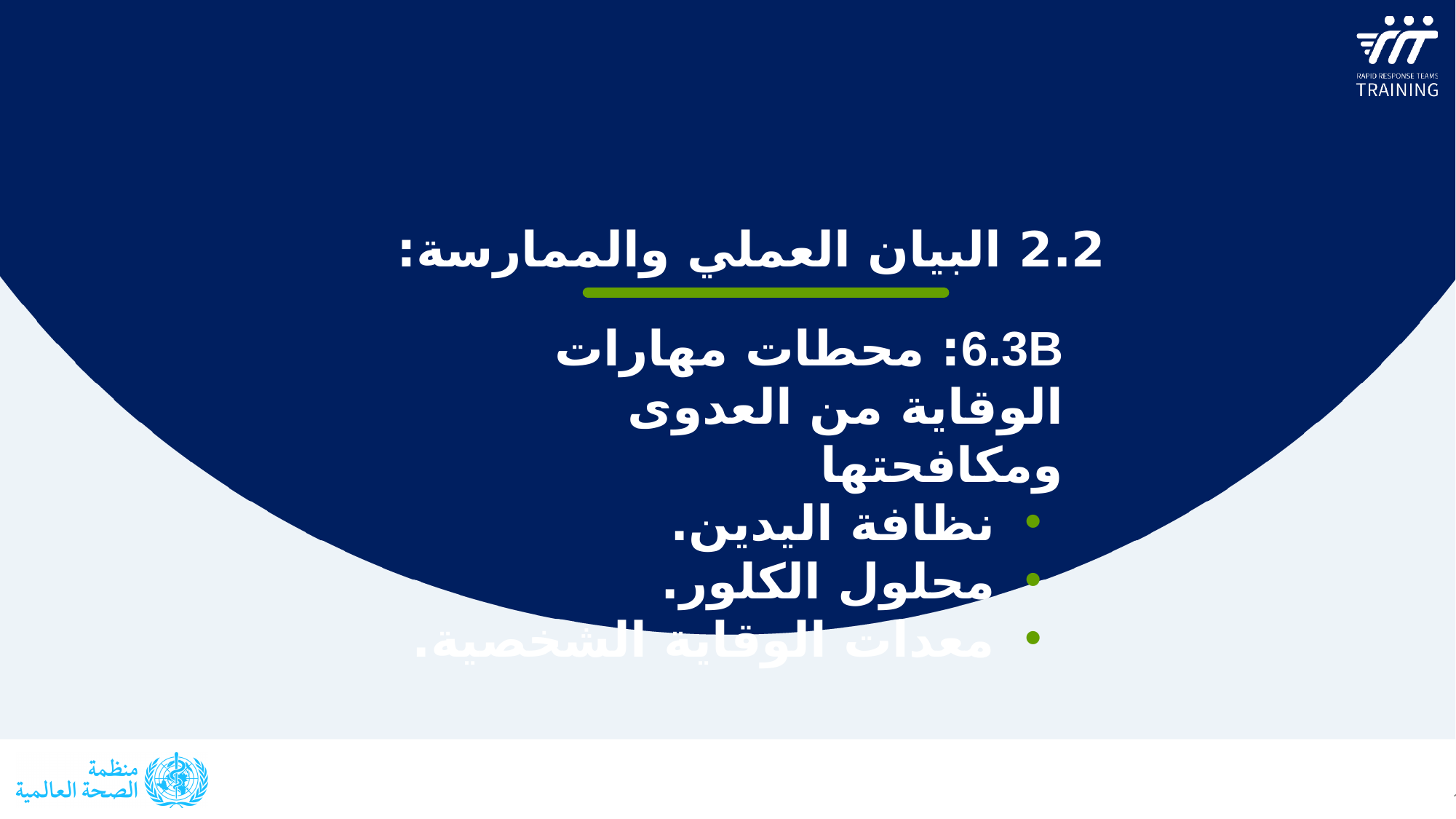

2.2 البيان العملي والممارسة:

6.3B: محطات مهارات الوقاية من العدوى ومكافحتها
نظافة اليدين.
محلول الكلور.
معدات الوقاية الشخصية.